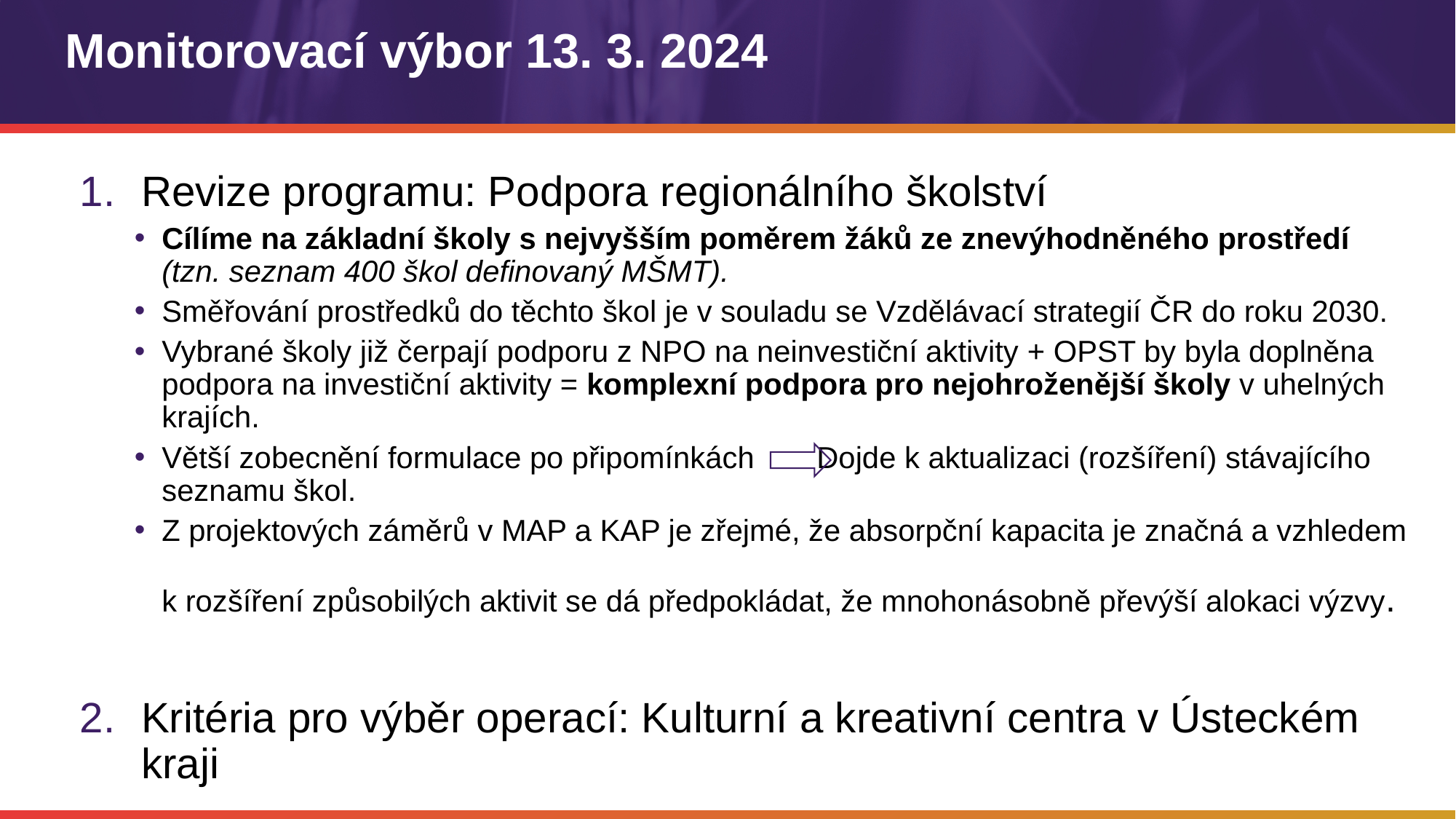

# Monitorovací výbor 13. 3. 2024
Revize programu: Podpora regionálního školství
Cílíme na základní školy s nejvyšším poměrem žáků ze znevýhodněného prostředí
(tzn. seznam 400 škol definovaný MŠMT).
Směřování prostředků do těchto škol je v souladu se Vzdělávací strategií ČR do roku 2030.
Vybrané školy již čerpají podporu z NPO na neinvestiční aktivity + OPST by byla doplněna podpora na investiční aktivity = komplexní podpora pro nejohroženější školy v uhelných krajích.
Větší zobecnění formulace po připomínkách  	Dojde k aktualizaci (rozšíření) stávajícího seznamu škol.
Z projektových záměrů v MAP a KAP je zřejmé, že absorpční kapacita je značná a vzhledem
k rozšíření způsobilých aktivit se dá předpokládat, že mnohonásobně převýší alokaci výzvy.

Kritéria pro výběr operací: Kulturní a kreativní centra v Ústeckém kraji